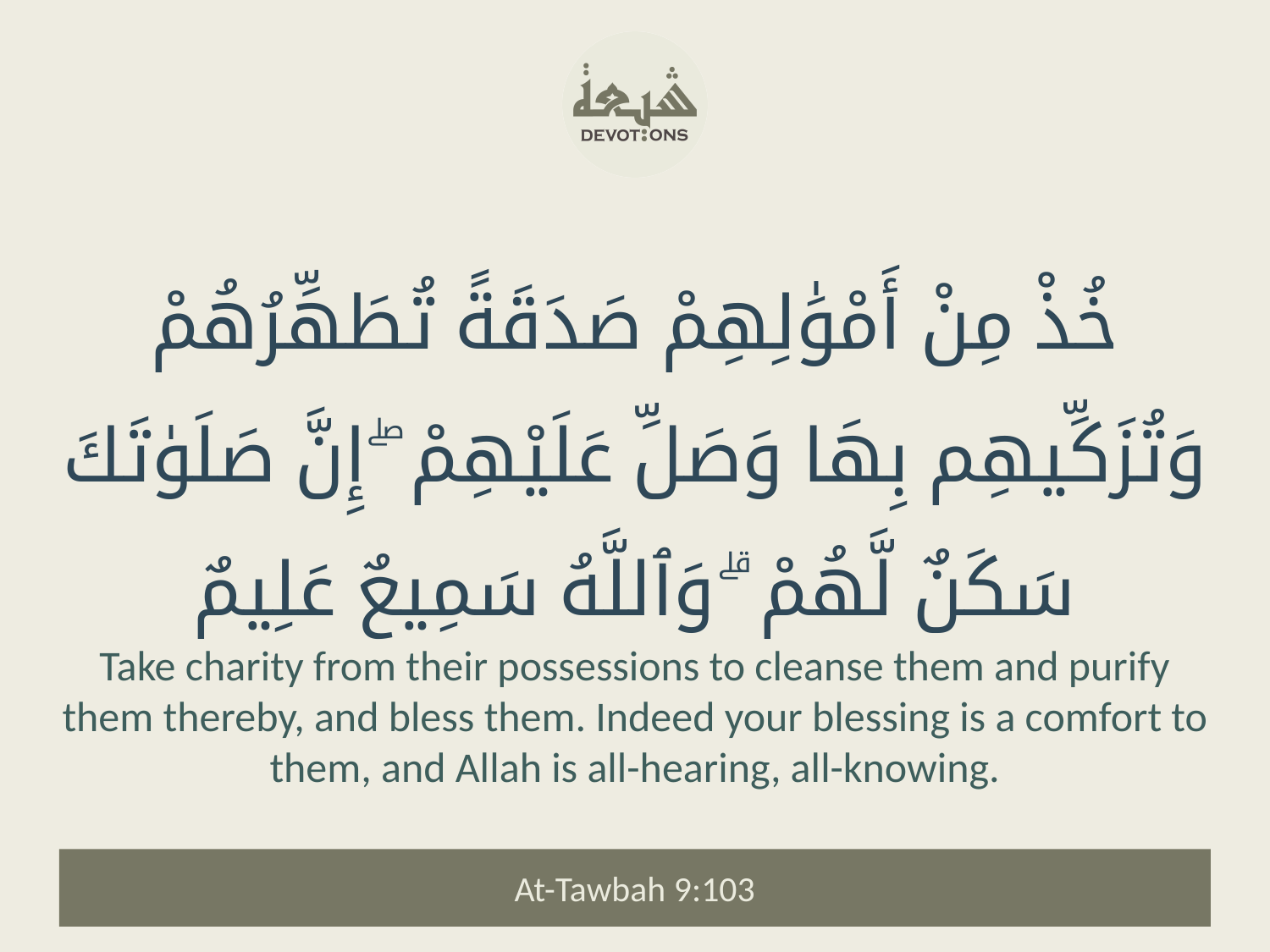

خُذْ مِنْ أَمْوَٰلِهِمْ صَدَقَةً تُطَهِّرُهُمْ وَتُزَكِّيهِم بِهَا وَصَلِّ عَلَيْهِمْ ۖ إِنَّ صَلَوٰتَكَ سَكَنٌ لَّهُمْ ۗ وَٱللَّهُ سَمِيعٌ عَلِيمٌ
Take charity from their possessions to cleanse them and purify them thereby, and bless them. Indeed your blessing is a comfort to them, and Allah is all-hearing, all-knowing.
At-Tawbah 9:103